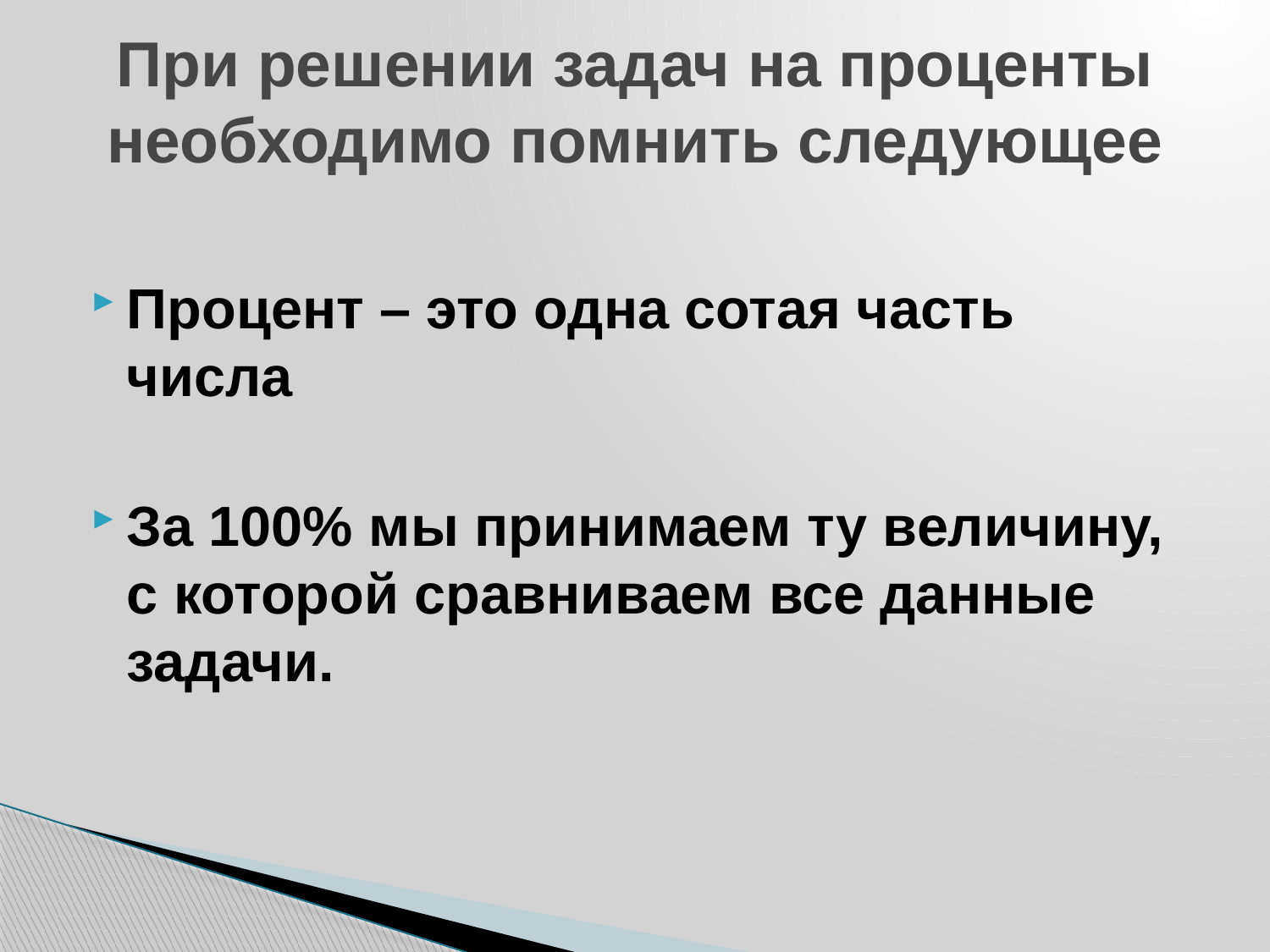

# При решении задач на проценты необходимо помнить следующее

Процент – это одна сотая часть числа

За 100% мы принимаем ту величину, с которой сравниваем все данные задачи.